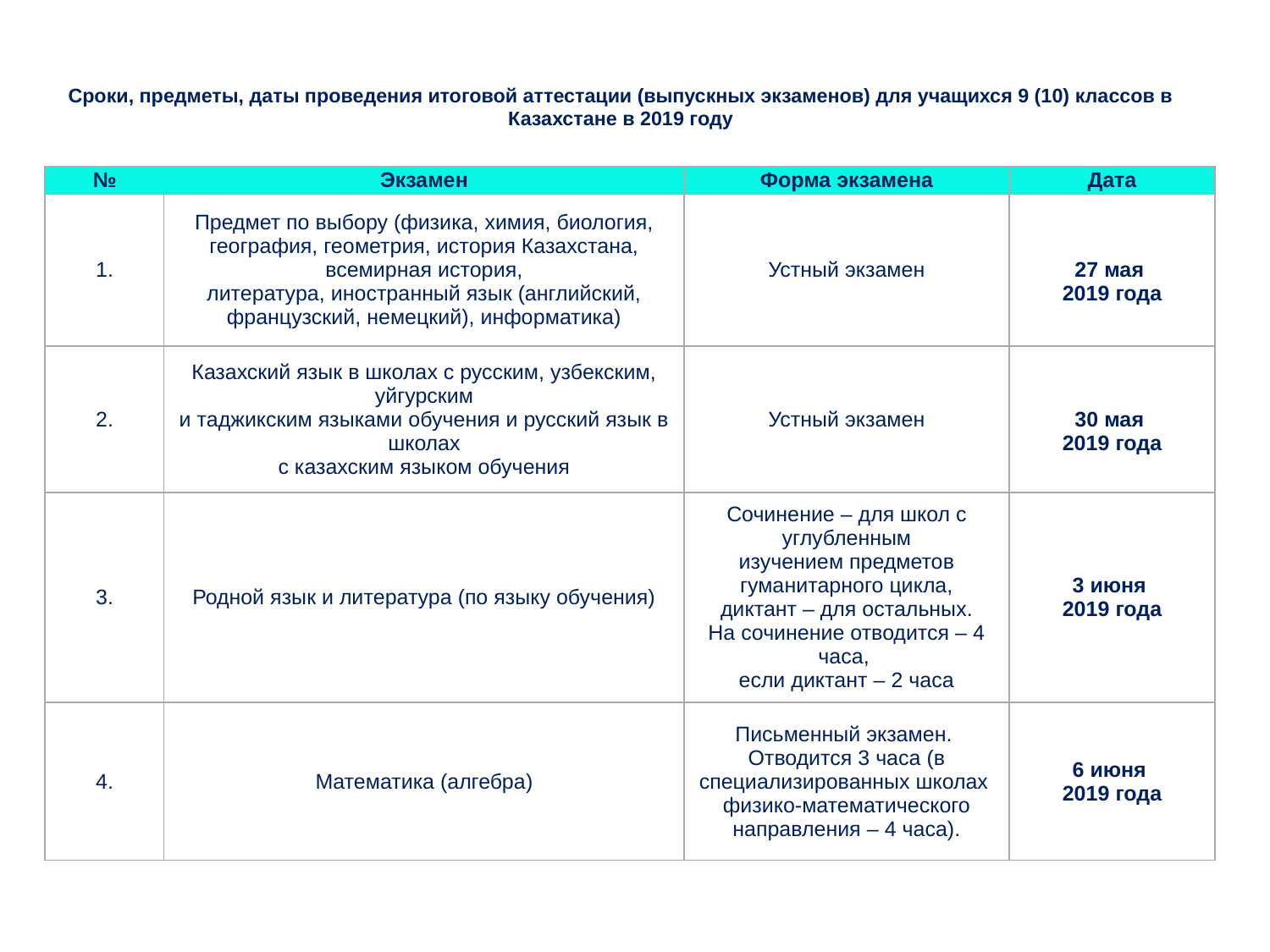

# Сроки, предметы, даты проведения итоговой аттестации (выпускных экзаменов) для учащихся 9 (10) классов в Казахстане в 2019 году
| № | Экзамен | Форма экзамена | Дата |
| --- | --- | --- | --- |
| 1. | Предмет по выбору (физика, химия, биология, география, геометрия, история Казахстана, всемирная история, литература, иностранный язык (английский, французский, немецкий), информатика) | Устный экзамен | 27 мая 2019 года |
| 2. | Казахский язык в школах с русским, узбекским, уйгурским и таджикским языками обучения и русский язык в школах с казахским языком обучения | Устный экзамен | 30 мая 2019 года |
| 3. | Родной язык и литература (по языку обучения) | Сочинение – для школ с углубленным изучением предметов гуманитарного цикла, диктант – для остальных. На сочинение отводится – 4 часа,  если диктант – 2 часа | 3 июня 2019 года |
| 4. | Математика (алгебра) | Письменный экзамен.  Отводится 3 часа (в специализированных школах  физико-математического направления – 4 часа). | 6 июня 2019 года |